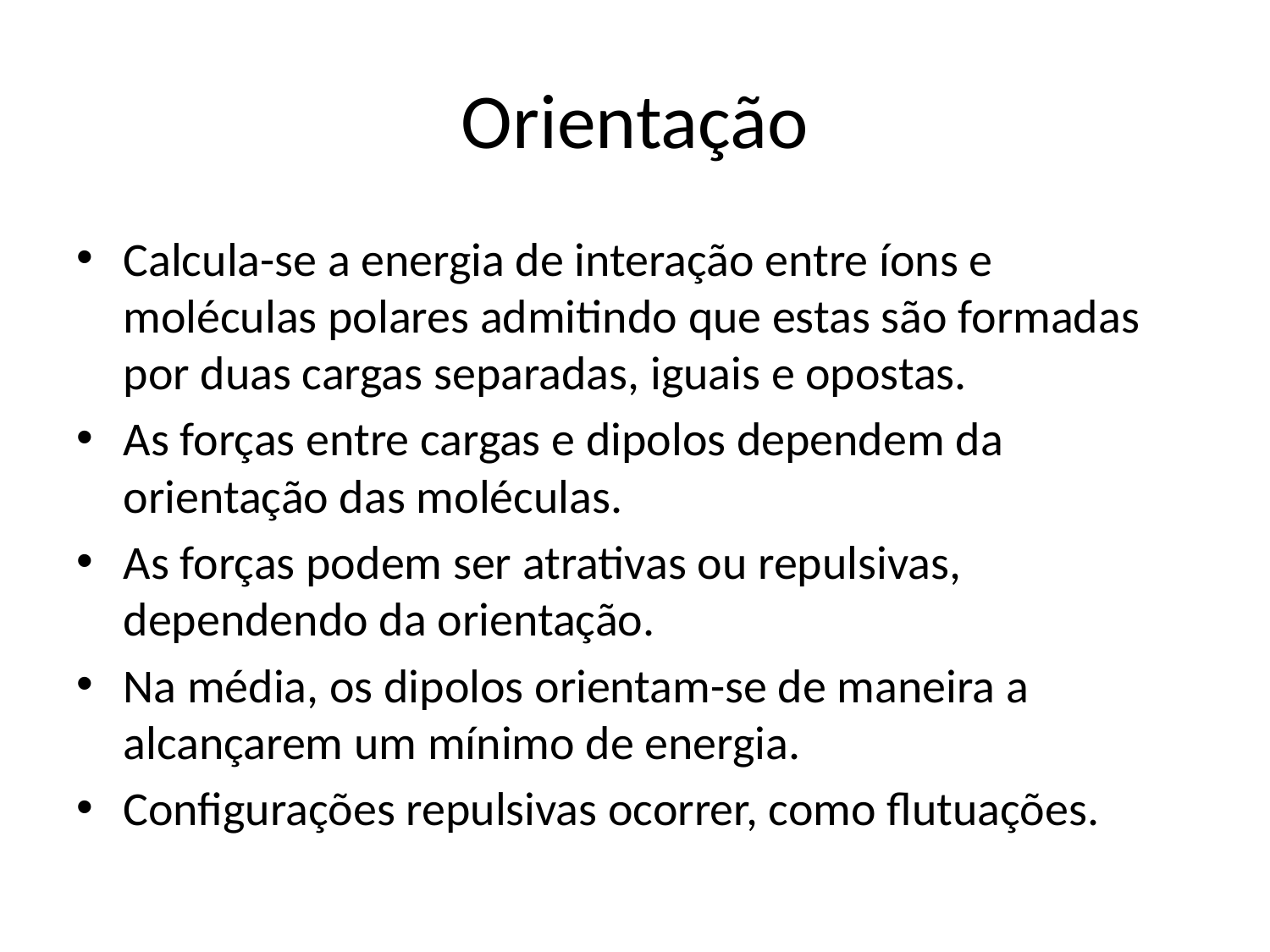

# Orientação
Calcula-se a energia de interação entre íons e moléculas polares admitindo que estas são formadas por duas cargas separadas, iguais e opostas.
As forças entre cargas e dipolos dependem da orientação das moléculas.
As forças podem ser atrativas ou repulsivas, dependendo da orientação.
Na média, os dipolos orientam-se de maneira a alcançarem um mínimo de energia.
Configurações repulsivas ocorrer, como flutuações.